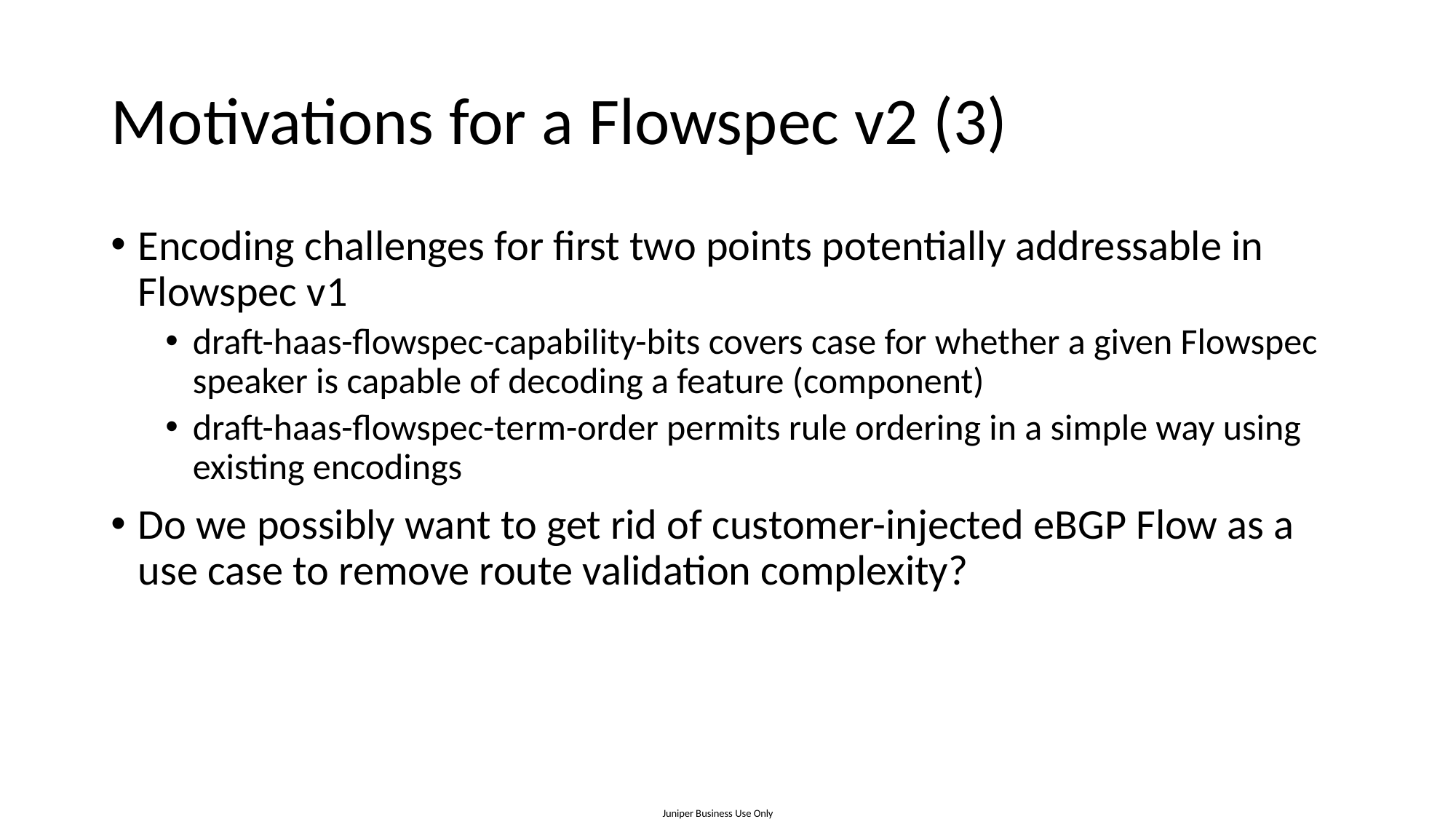

# Motivations for a Flowspec v2 (3)
Encoding challenges for first two points potentially addressable in Flowspec v1
draft-haas-flowspec-capability-bits covers case for whether a given Flowspec speaker is capable of decoding a feature (component)
draft-haas-flowspec-term-order permits rule ordering in a simple way using existing encodings
Do we possibly want to get rid of customer-injected eBGP Flow as a use case to remove route validation complexity?